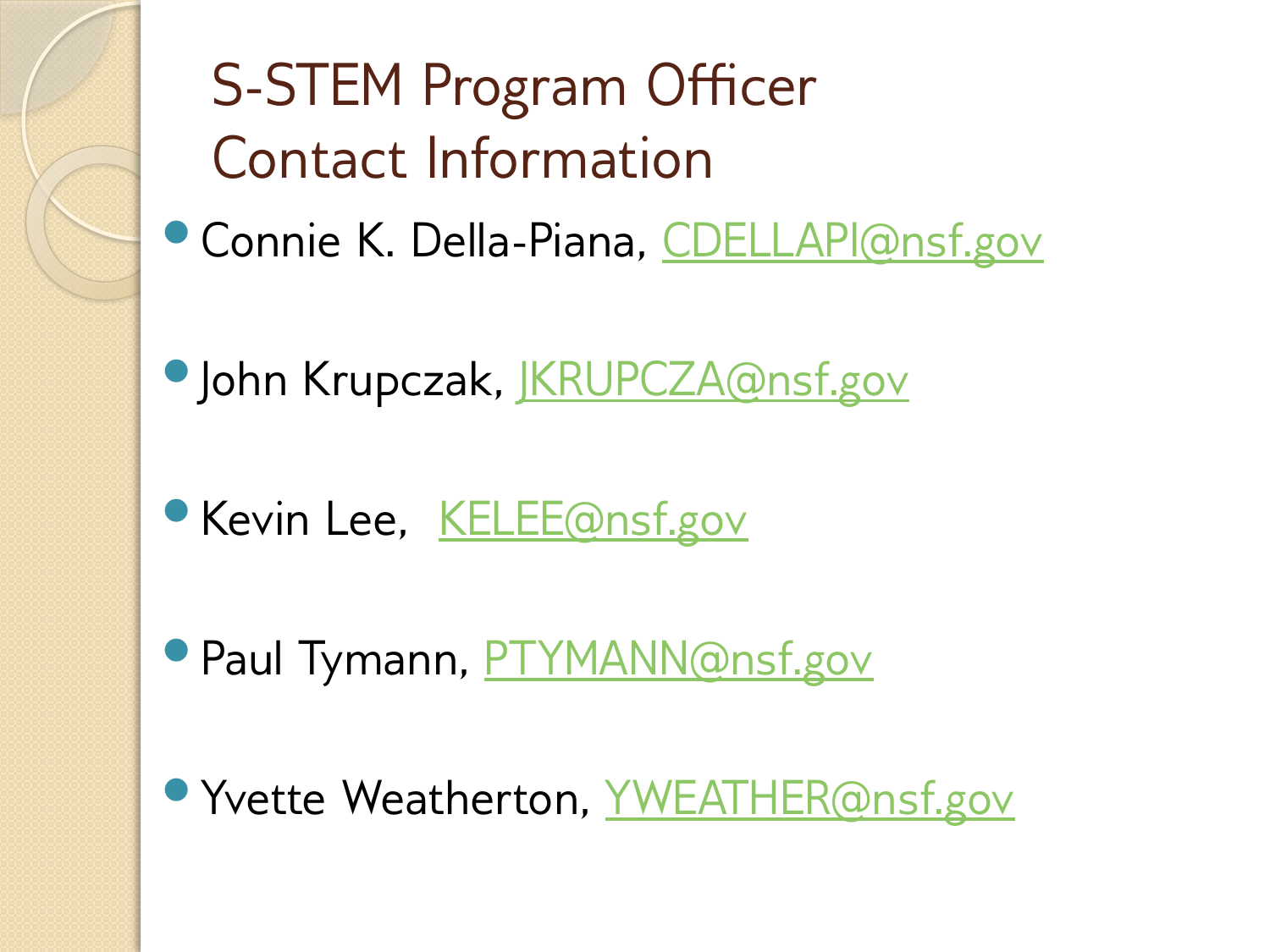

# S-STEM Program Officer Contact Information
Connie K. Della-Piana, CDELLAPI@nsf.gov

John Krupczak, JKRUPCZA@nsf.gov

Kevin Lee,  KELEE@nsf.gov

Paul Tymann, PTYMANN@nsf.gov

Yvette Weatherton, YWEATHER@nsf.gov